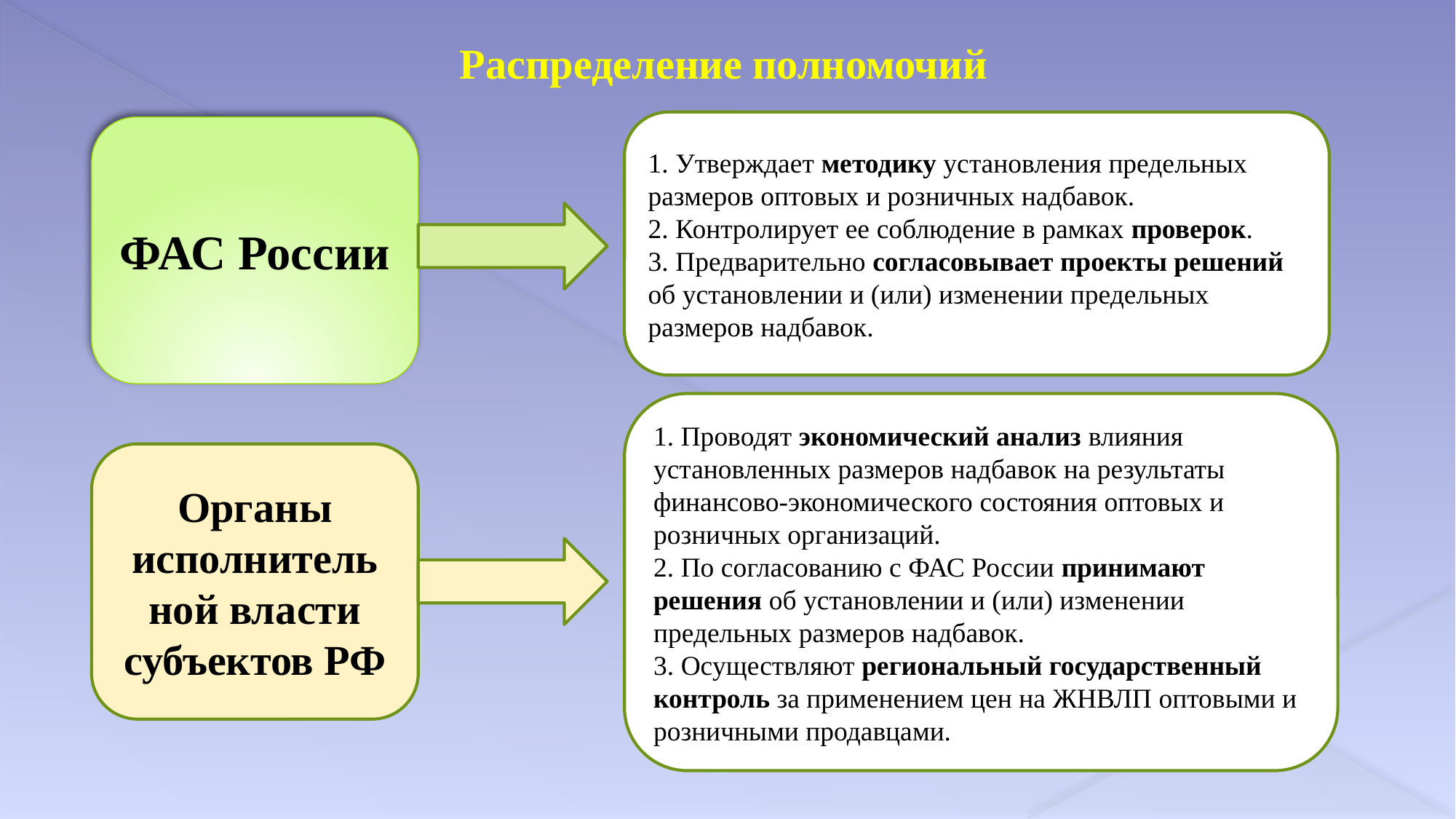

Распределение полномочий
1. Утверждает методику установления предельных размеров оптовых и розничных надбавок.
2. Контролирует ее соблюдение в рамках проверок.
3. Предварительно согласовывает проекты решений об установлении и (или) изменении предельных размеров надбавок..
ФАС России

1. Проводят экономический анализ влияния установленных размеров надбавок на результаты финансово-экономического состояния оптовых и розничных организаций.
2. По согласованию с ФАС России принимают решения об установлении и (или) изменении предельных размеров надбавок.
3. Осуществляют региональный государственный контроль за применением цен на ЖНВЛП оптовыми и
розничными продавцами.
Органы
исполнитель
ной власти
субъектов РФ